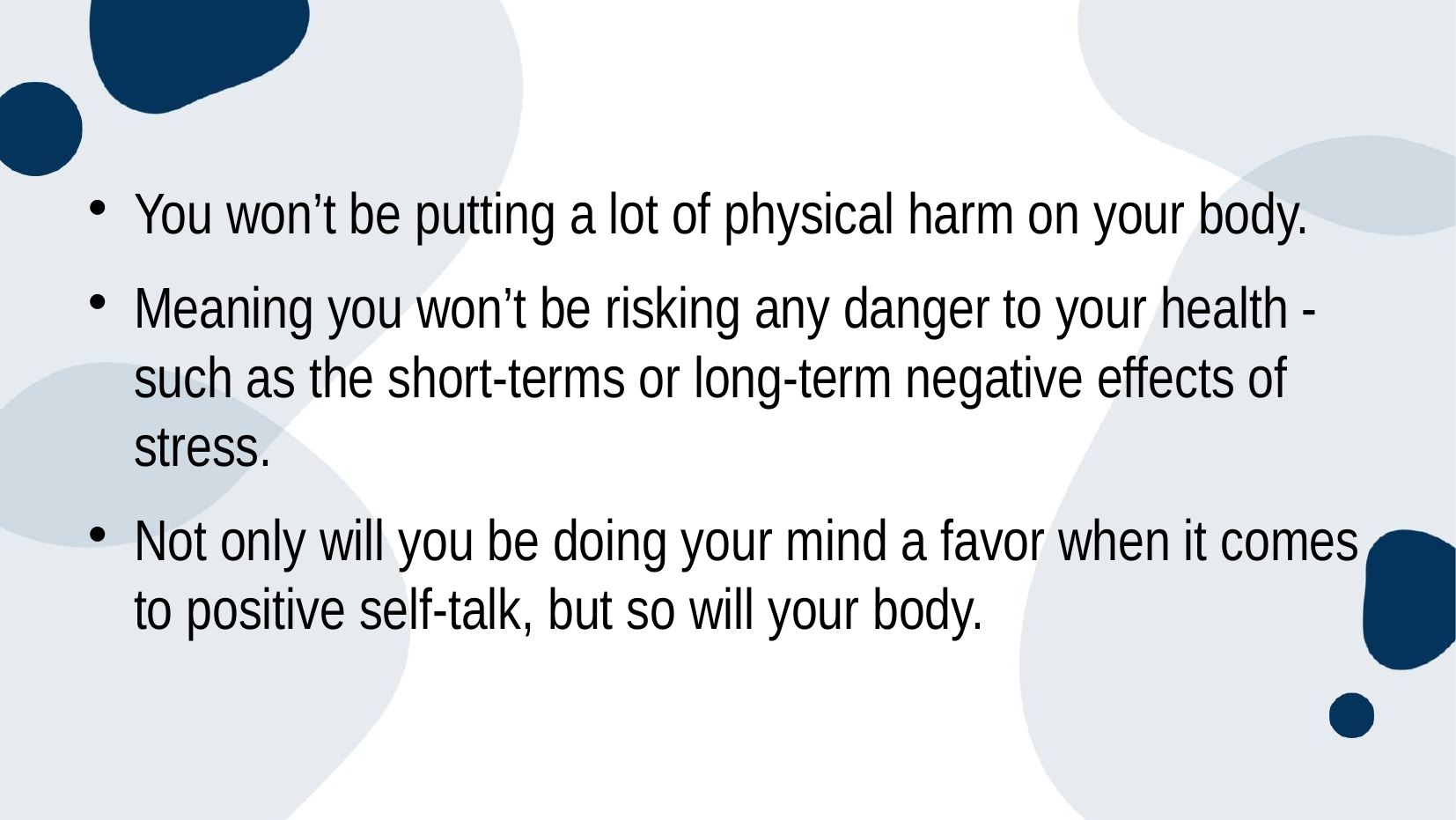

#
You won’t be putting a lot of physical harm on your body.
Meaning you won’t be risking any danger to your health - such as the short-terms or long-term negative effects of stress.
Not only will you be doing your mind a favor when it comes to positive self-talk, but so will your body.